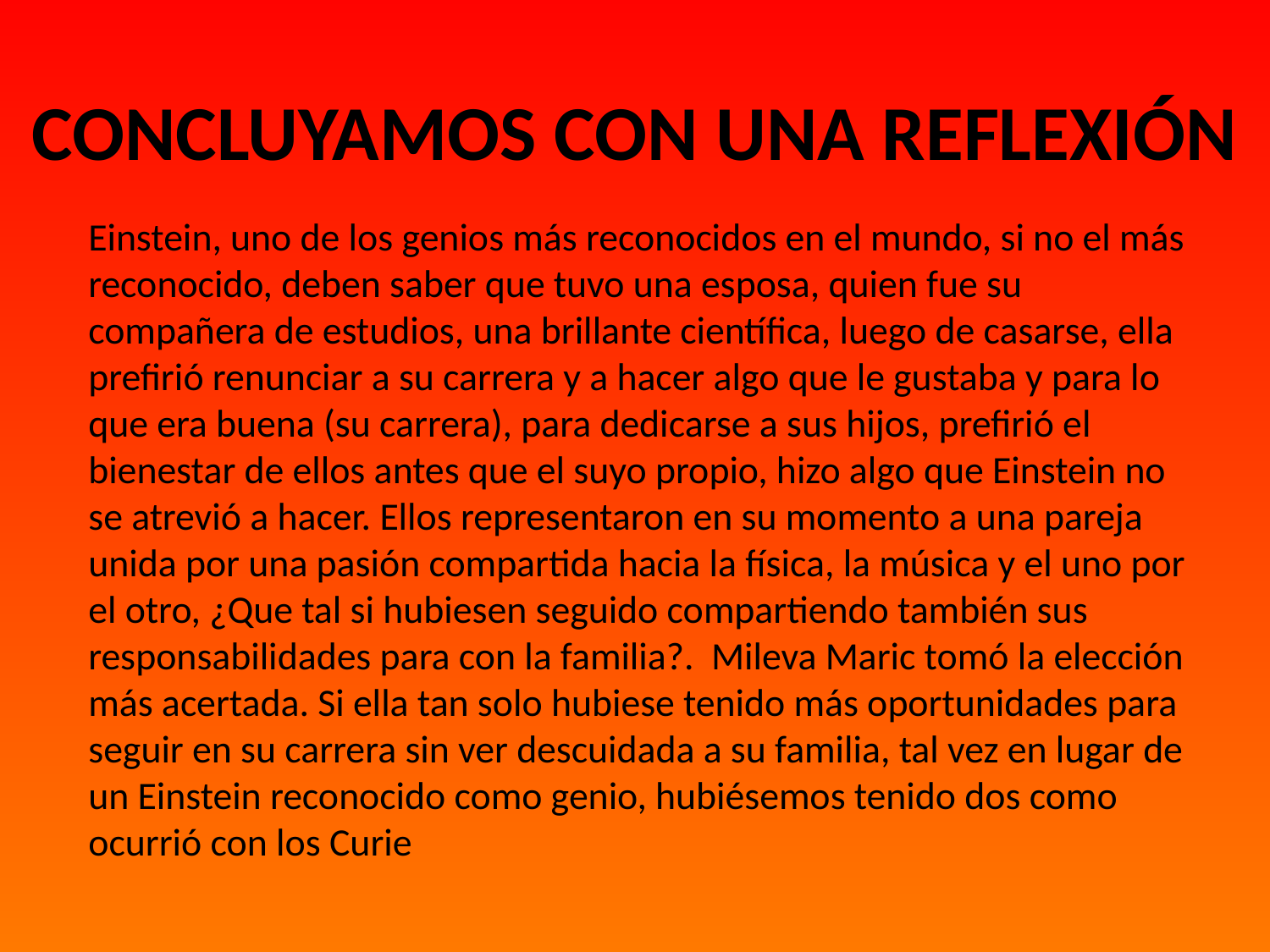

# CONCLUYAMOS CON UNA REFLEXIÓN
Einstein, uno de los genios más reconocidos en el mundo, si no el más reconocido, deben saber que tuvo una esposa, quien fue su compañera de estudios, una brillante científica, luego de casarse, ella prefirió renunciar a su carrera y a hacer algo que le gustaba y para lo que era buena (su carrera), para dedicarse a sus hijos, prefirió el bienestar de ellos antes que el suyo propio, hizo algo que Einstein no se atrevió a hacer. Ellos representaron en su momento a una pareja unida por una pasión compartida hacia la física, la música y el uno por el otro, ¿Que tal si hubiesen seguido compartiendo también sus responsabilidades para con la familia?.  Mileva Maric tomó la elección más acertada. Si ella tan solo hubiese tenido más oportunidades para seguir en su carrera sin ver descuidada a su familia, tal vez en lugar de un Einstein reconocido como genio, hubiésemos tenido dos como ocurrió con los Curie